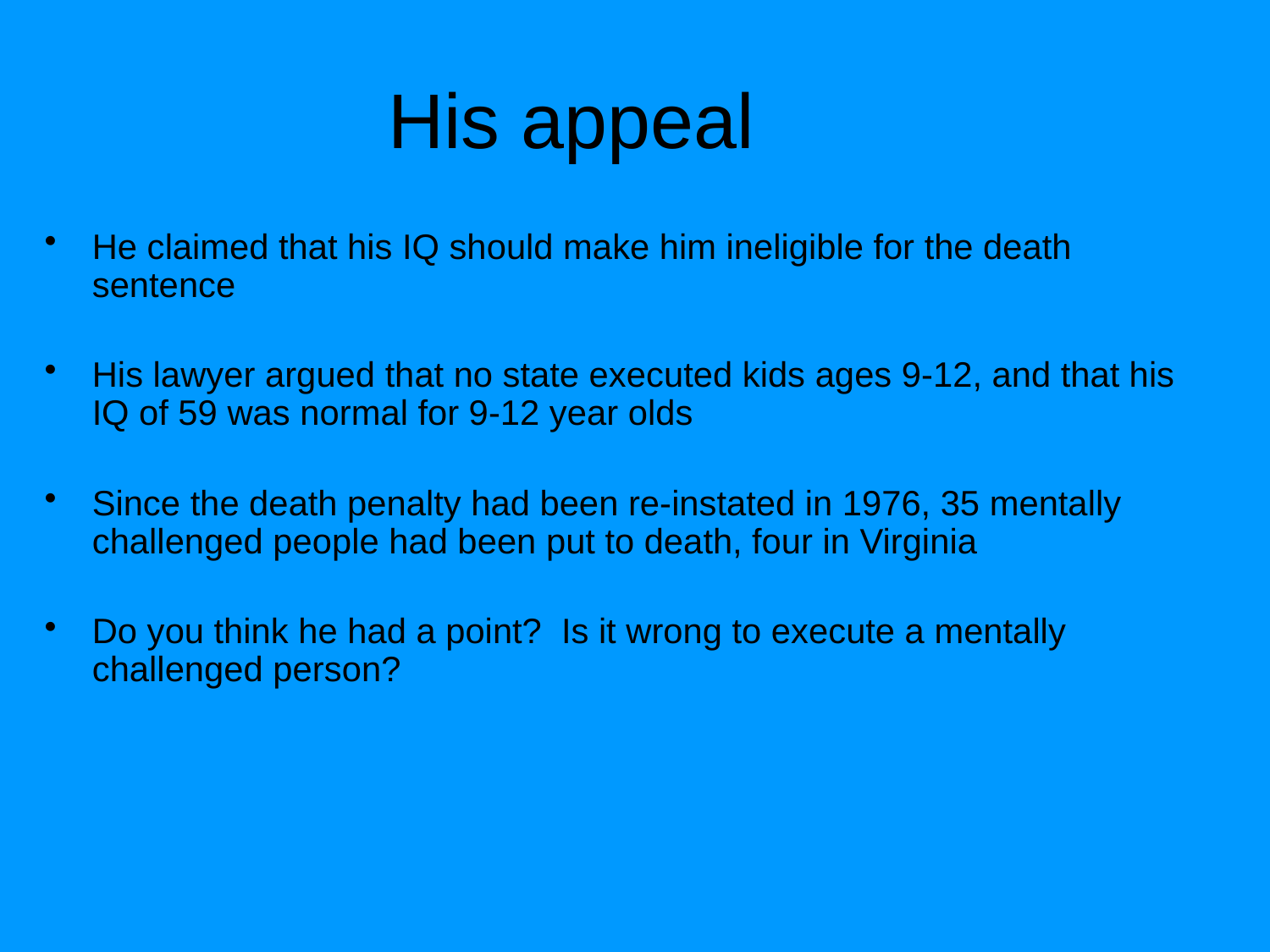

His appeal
He claimed that his IQ should make him ineligible for the death sentence

His lawyer argued that no state executed kids ages 9-12, and that his IQ of 59 was normal for 9-12 year olds

Since the death penalty had been re-instated in 1976, 35 mentally challenged people had been put to death, four in Virginia

Do you think he had a point?  Is it wrong to execute a mentally challenged person?